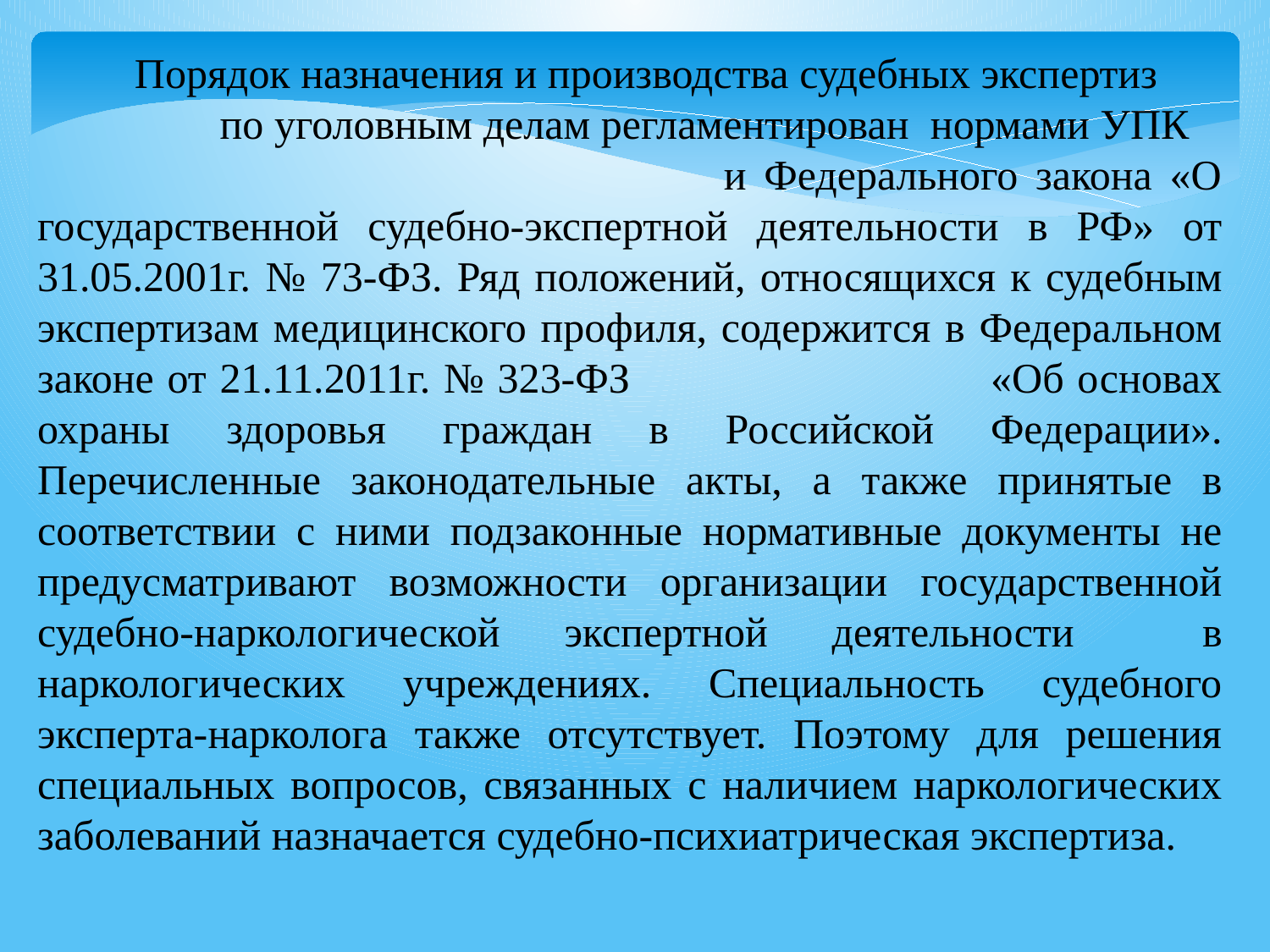

Порядок назначения и производства судебных экспертиз                        по уголовным делам регламентирован  нормами УПК                                           и Федерального закона «О государственной судебно-экспертной деятельности в РФ» от 31.05.2001г. № 73-ФЗ. Ряд положений, относящихся к судебным экспертизам медицинского профиля, содержится в Федеральном законе от 21.11.2011г. № 323-ФЗ                           «Об основах охраны здоровья граждан в Российской Федерации». Перечисленные законодательные акты, а также принятые в соответствии с ними подзаконные нормативные документы не предусматривают возможности организации государственной судебно-наркологической экспертной деятельности  в наркологических учреждениях. Специальность судебного эксперта-нарколога также отсутствует. Поэтому для решения специальных вопросов, связанных с наличием наркологических заболеваний назначается судебно-психиатрическая экспертиза.